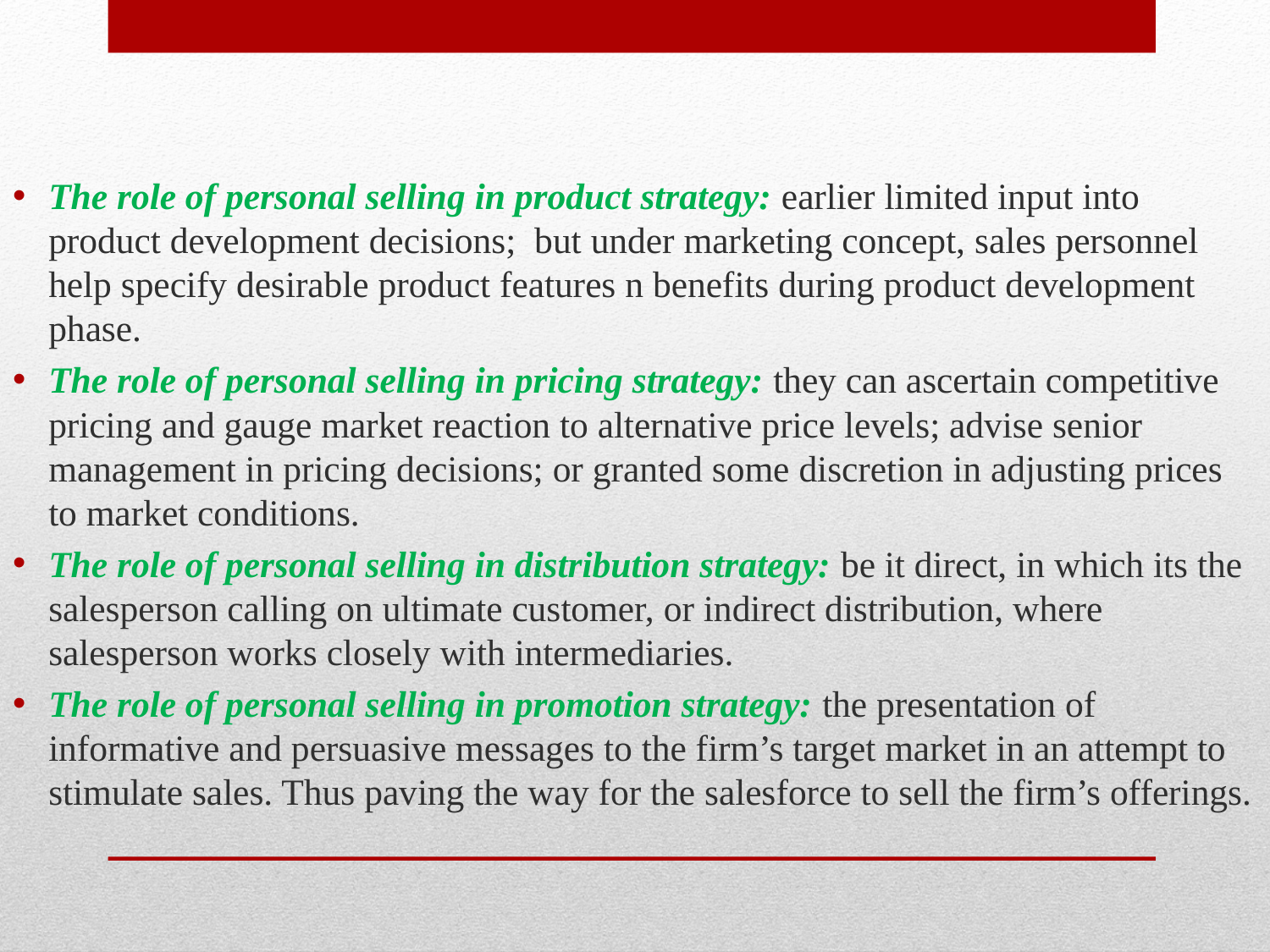

The role of personal selling in product strategy: earlier limited input into product development decisions;  but under marketing concept, sales personnel help specify desirable product features n benefits during product development phase.
The role of personal selling in pricing strategy: they can ascertain competitive pricing and gauge market reaction to alternative price levels; advise senior management in pricing decisions; or granted some discretion in adjusting prices to market conditions.
The role of personal selling in distribution strategy: be it direct, in which its the salesperson calling on ultimate customer, or indirect distribution, where salesperson works closely with intermediaries.
The role of personal selling in promotion strategy: the presentation of informative and persuasive messages to the firm’s target market in an attempt to stimulate sales. Thus paving the way for the salesforce to sell the firm’s offerings.